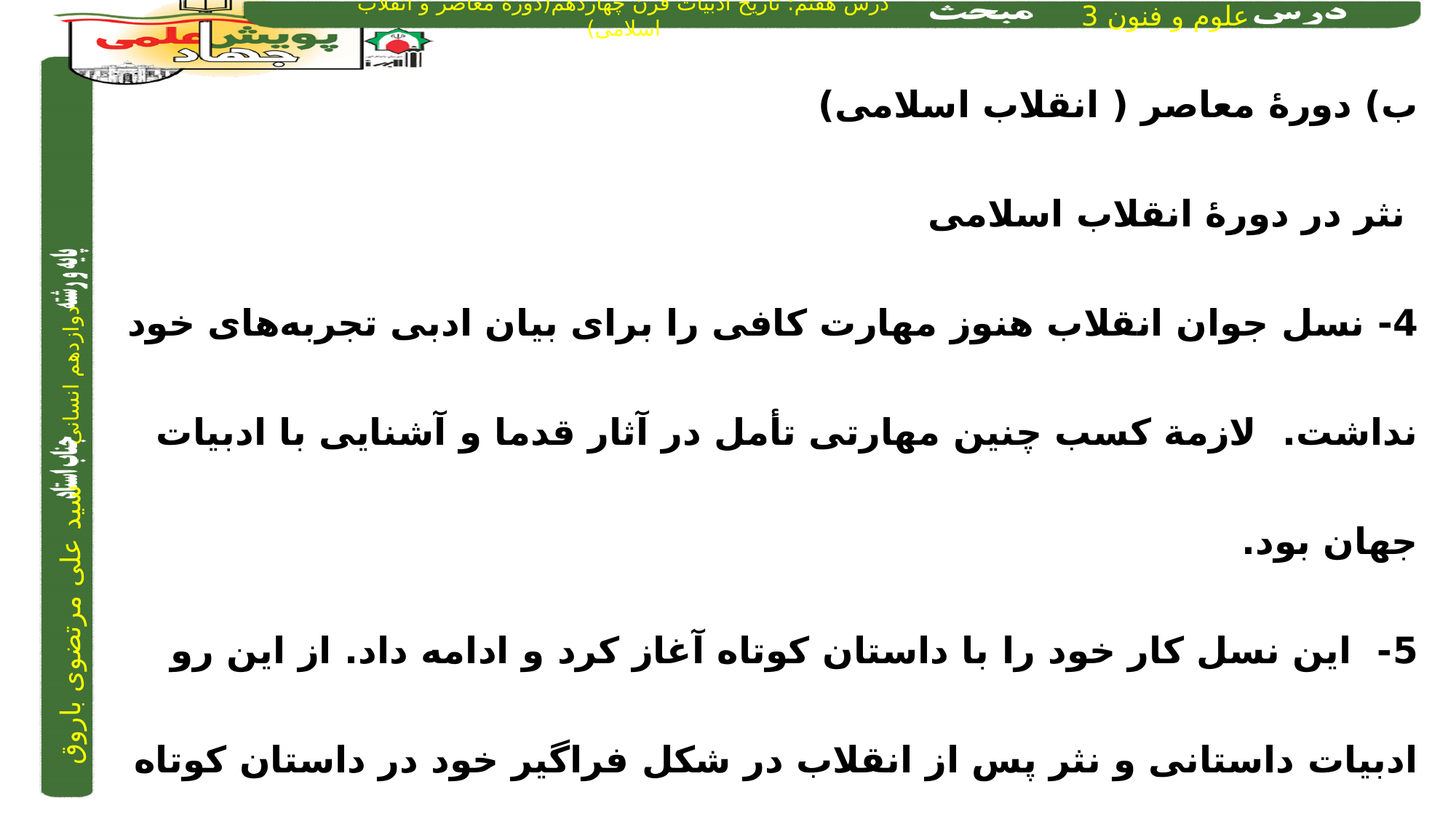

ب) دورۀ معاصر ( انقلاب اسلامی)
 نثر در دورۀ انقلاب اسلامی
4- نسل جوان انقلاب هنوز مهارت کافی را برای بیان ادبی تجربه‌های خود نداشت.  لازمة کسب چنین مهارتی تأمل در آثار قدما و آشنایی با ادبیات جهان بود.
5-  این نسل کار خود را با داستان کوتاه آغاز کرد و ادامه داد. از این رو ادبیات داستانی و نثر پس از انقلاب در شکل فراگیر خود در داستان کوتاه جلوه‌گر شد.
6-  هرچند به تدریج رمان‌ها و داستان‌های بلند هم در میان آثارشان مشاهده می‌شود.